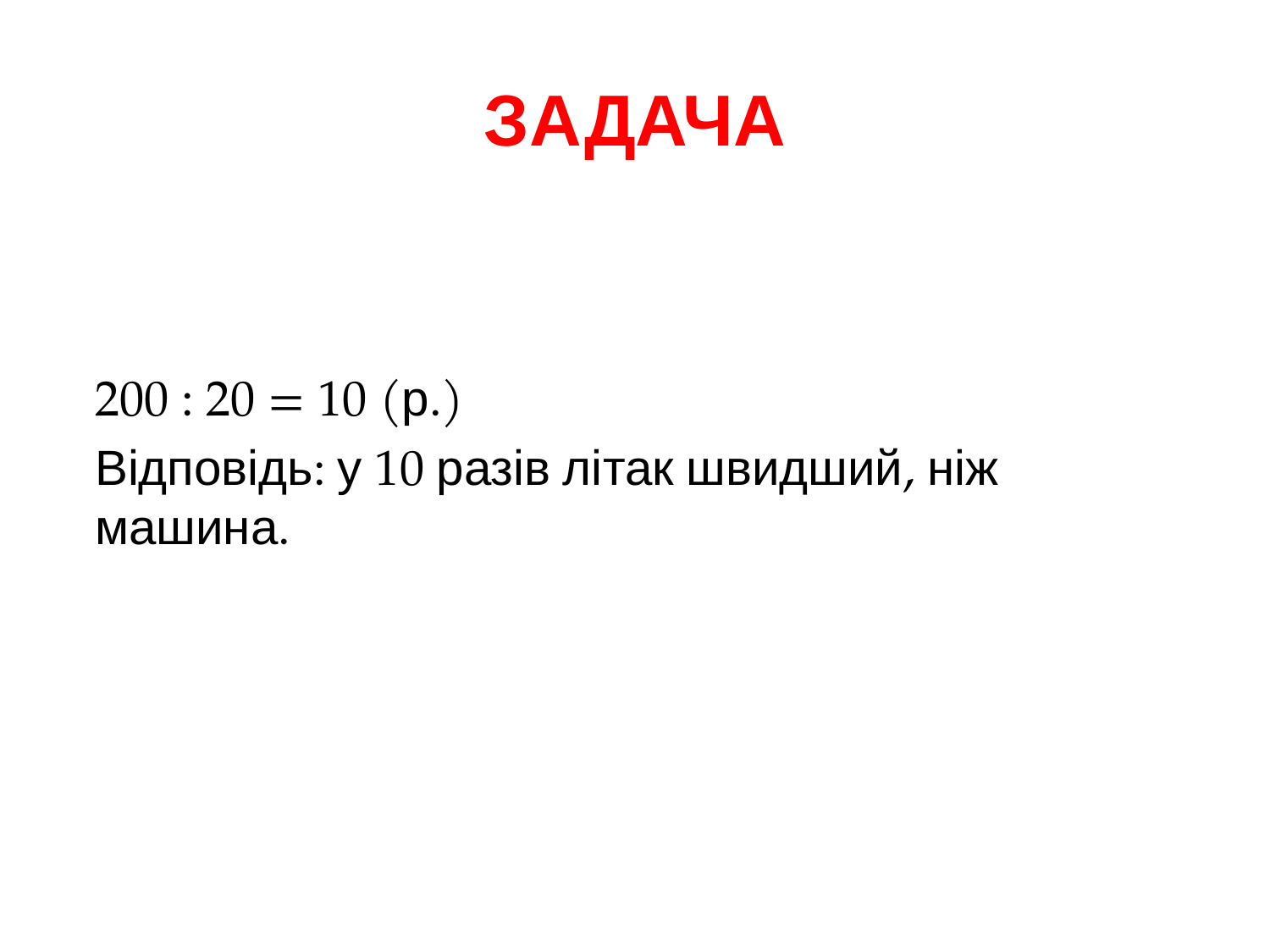

# ЗАДАЧА

200 : 20 = 10 (р.)
Відповідь: у 10 разів літак швидший, ніж машина.